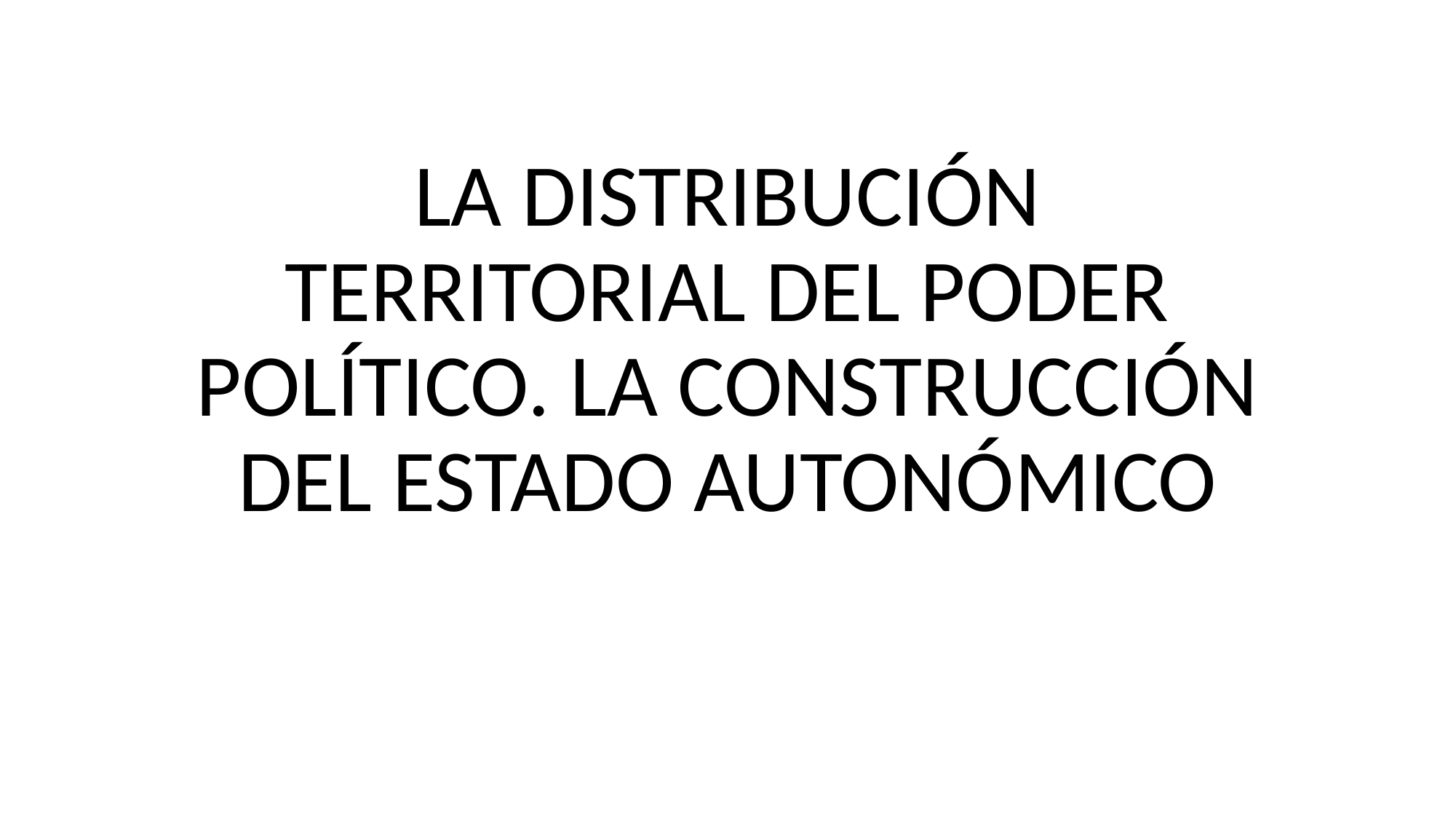

# LA DISTRIBUCIÓN TERRITORIAL DEL PODER POLÍTICO. LA CONSTRUCCIÓN DEL ESTADO AUTONÓMICO